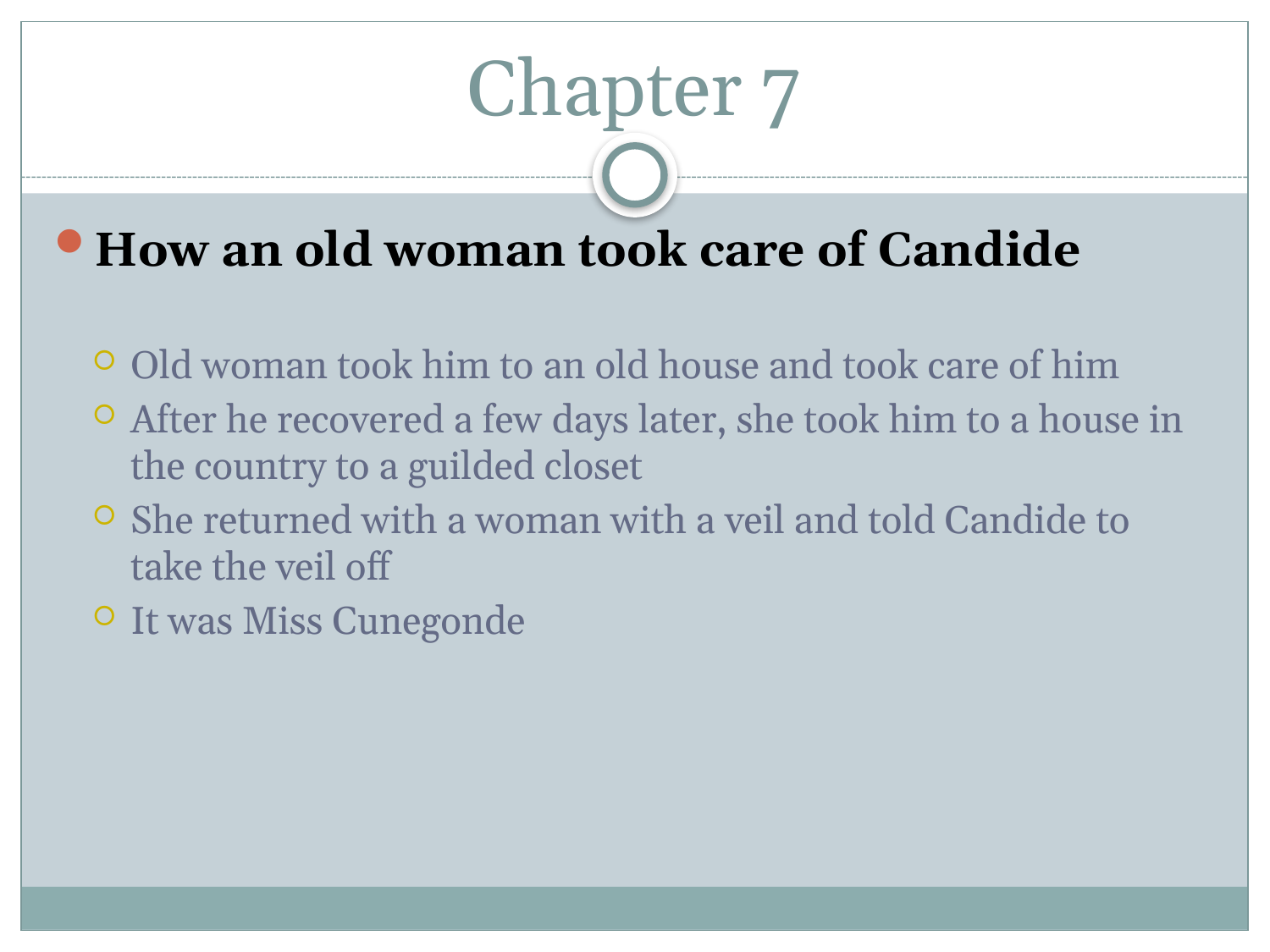

# Chapter 7
How an old woman took care of Candide
Old woman took him to an old house and took care of him
After he recovered a few days later, she took him to a house in the country to a guilded closet
She returned with a woman with a veil and told Candide to take the veil off
It was Miss Cunegonde